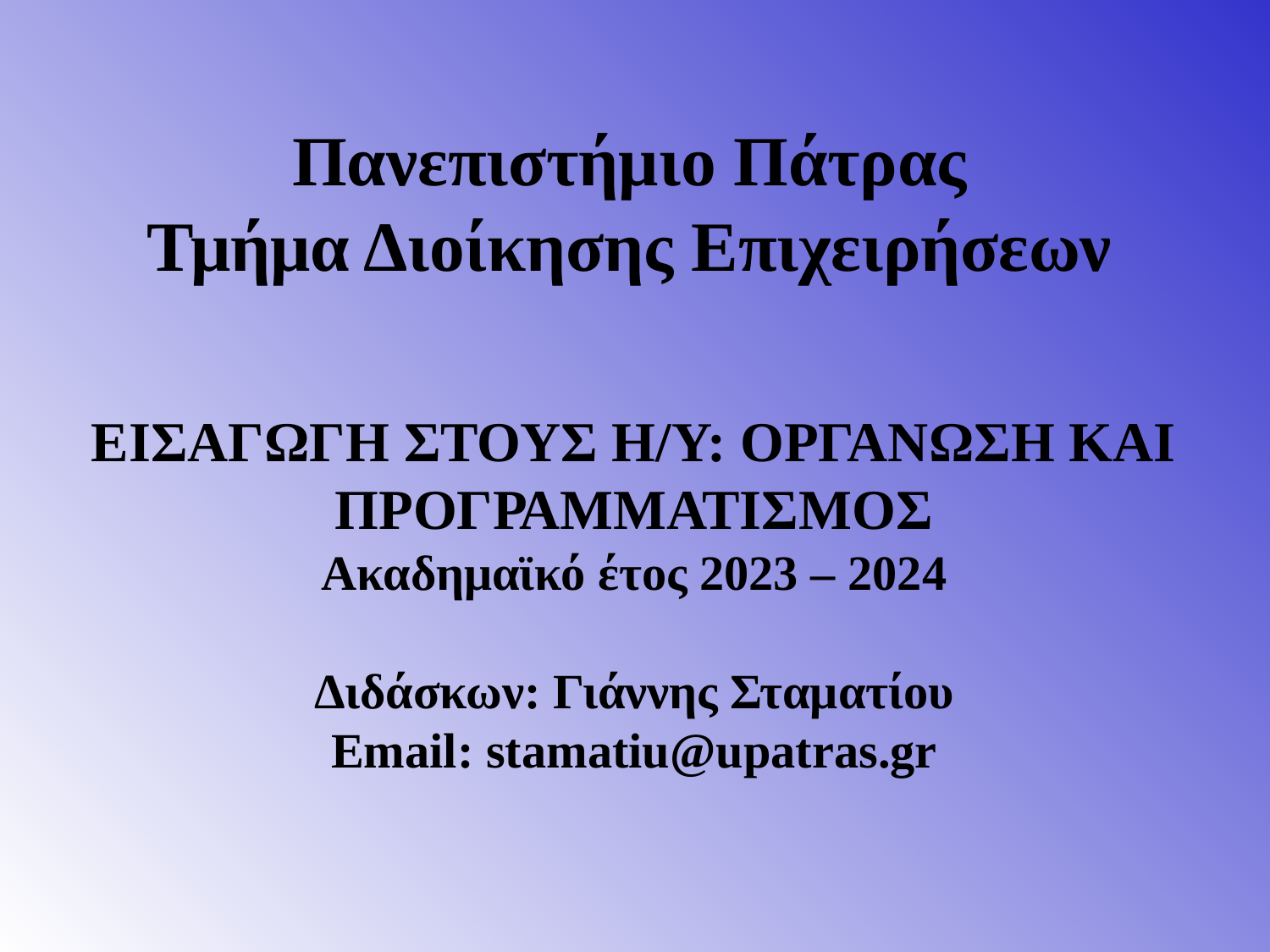

# Πανεπιστήμιο Πάτρας Τμήμα Διοίκησης Επιχειρήσεων
ΕΙΣΑΓΩΓΗ ΣΤΟΥΣ Η/Υ: ΟΡΓΑΝΩΣΗ ΚΑΙ ΠΡΟΓΡΑΜΜΑΤΙΣΜΟΣ
Ακαδημαϊκό έτος 2023 – 2024

Διδάσκων: Γιάννης Σταματίου
Email: stamatiu@upatras.gr